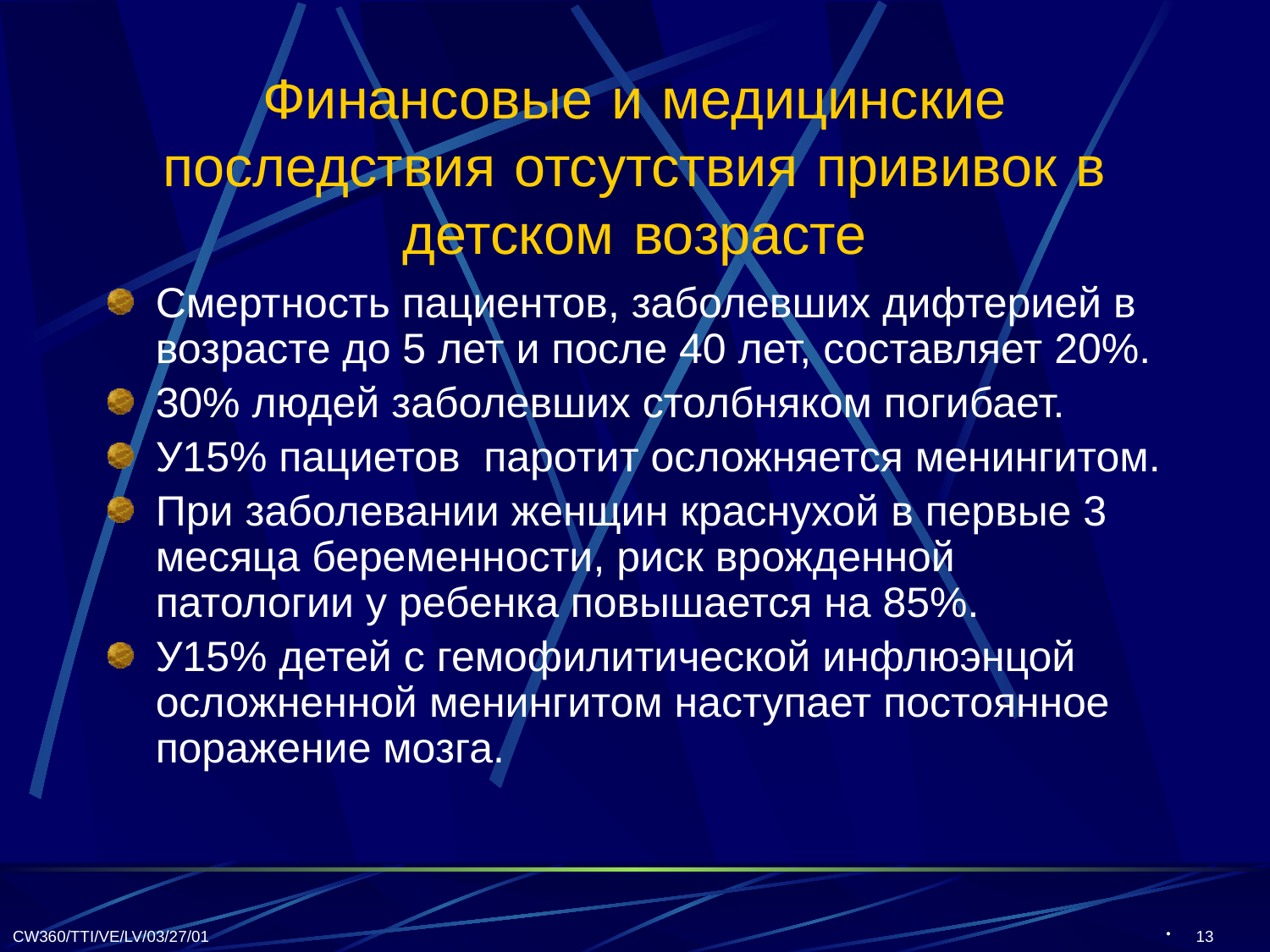

# Финансовые и медицинские последствия отсутствия прививок в детском возрасте
Смертность пациентов, заболевших дифтерией в возрасте до 5 лет и после 40 лет, составляет 20%.
30% людей заболевших столбняком погибает.
У15% пациетов  паротит осложняется менингитом.
При заболевании женщин краснухой в первые 3 месяца беременности, риск врожденной патологии у ребенка повышается на 85%.
У15% детей с гемофилитической инфлюэнцой осложненной менингитом наступает постоянное поражение мозга.
CW360/TTI/VE/LV/03/27/01